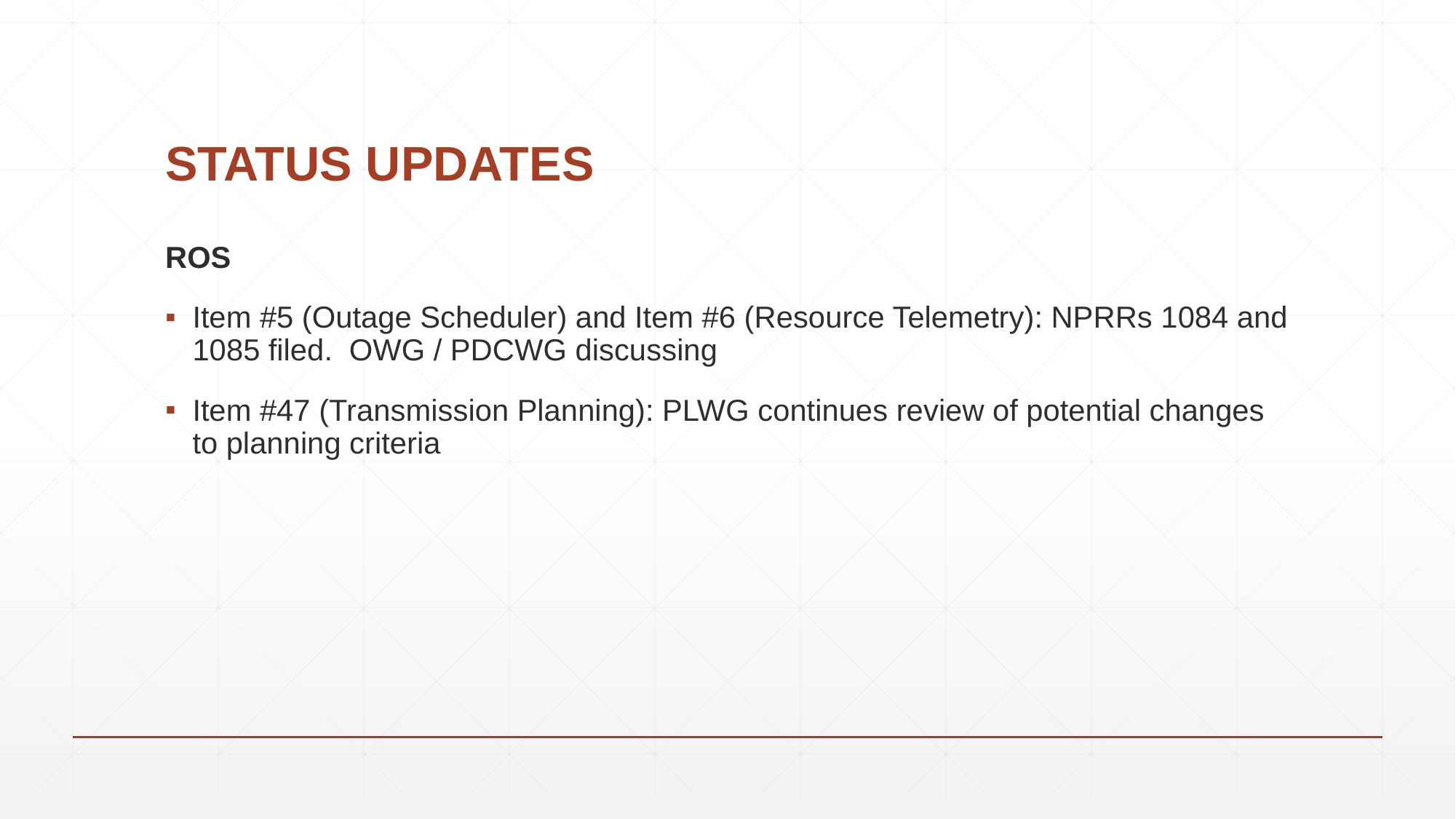

# STATUS UPDATES
ROS
Item #5 (Outage Scheduler) and Item #6 (Resource Telemetry): NPRRs 1084 and 1085 filed.  OWG / PDCWG discussing
Item #47 (Transmission Planning): PLWG continues review of potential changes to planning criteria